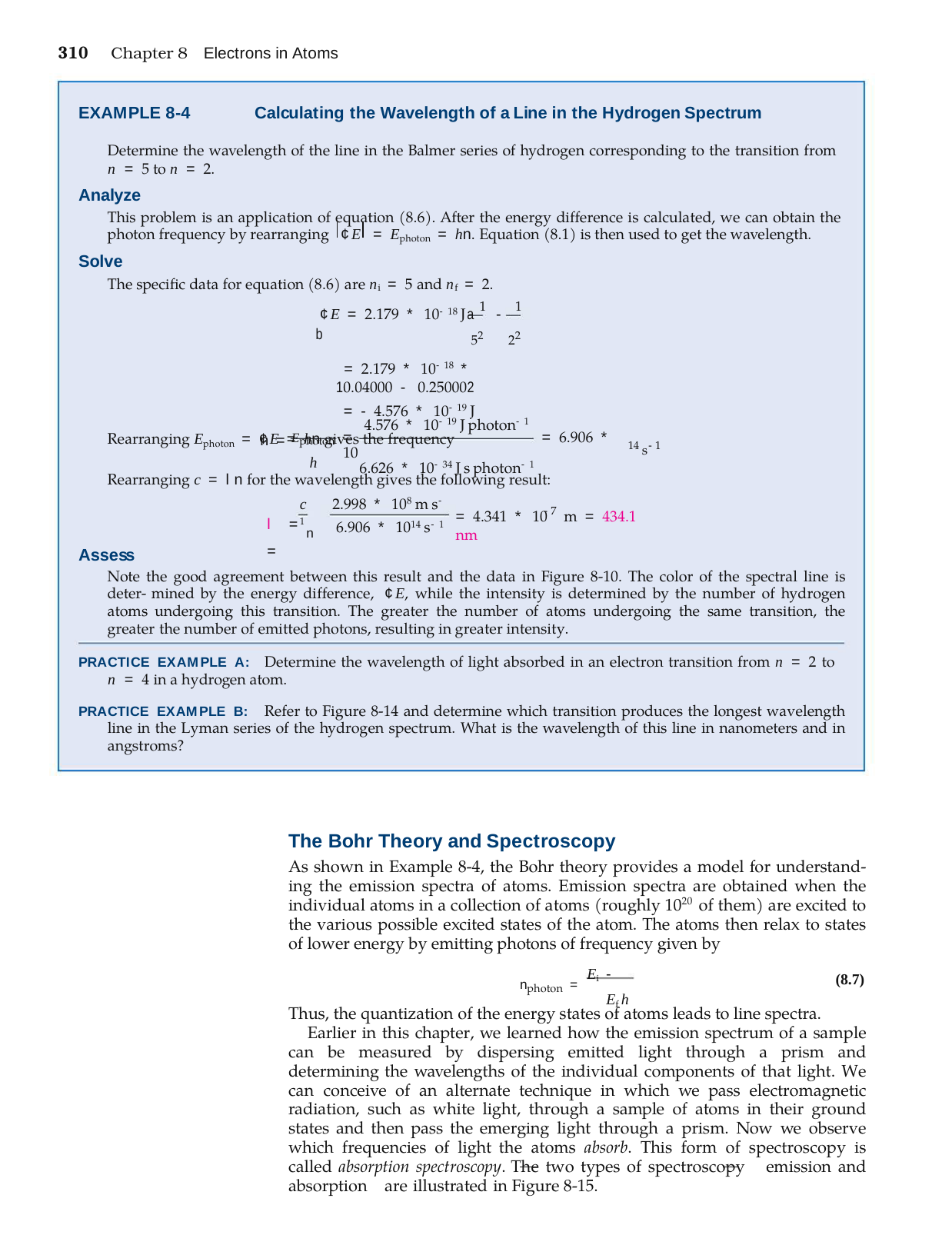

310	Chapter 8	Electrons in Atoms

EXAMPLE 8-4	Calculating the Wavelength of a Line in the Hydrogen Spectrum

Determine the wavelength of the line in the Balmer series of hydrogen corresponding to the transition from
n  =  5 to n  =  2.
Analyze
This problem is an application of equation (8.6). After the energy difference is calculated, we can obtain the photon frequency by rearranging   ¢E   =  Ephoton  =  hn. Equation (8.1) is then used to get the wavelength.
Solve
The specific data for equation (8.6) are ni  =  5 and nf  =  2.

 ¢E  =  2.179  *  10-18 Ja 1   -  1 b
52	22
  =  2.179  *  10-18  *  10.04000  -  0.250002
  =  - 4.576  *  10-19 J
Rearranging Ephoton  =  ¢E  =  hn gives the frequency
4.576  *  10-19 J photon-1
Ephoton h
14 s-1
=	=  6.906  *  10
6.626  *  10-34 J s photon-1
n  =
Rearranging c  =  ln for the wavelength gives the following result:
c	2.998  *  108 m s-1
-7
=  4.341  *  10    m  =  434.1 nm
l  =  n  =
6.906  *  1014 s-1
Assess
Note the good agreement between this result and the data in Figure 8-10. The color of the spectral line is deter- mined by the energy difference,  ¢E, while the intensity is determined by the number of hydrogen atoms undergoing this transition. The greater the number of atoms undergoing the same transition, the greater the number of emitted photons, resulting in greater intensity.

PRACTICE  EXAMPLE  A:	Determine the wavelength of light absorbed in an electron transition from n  =  2 to
n  =  4 in a hydrogen atom.
PRACTICE  EXAMPLE  B:    Refer to Figure 8-14 and determine which transition produces the longest wavelength line in the Lyman series of the hydrogen spectrum. What is the wavelength of this line in nanometers and in angstroms?
The Bohr Theory and Spectroscopy
As shown in Example 8-4, the Bohr theory provides a model for understand- ing the emission spectra of atoms. Emission spectra are obtained when the individual atoms in a collection of atoms (roughly 1020  of them) are excited to the various possible excited states of the atom. The atoms then relax to states of lower energy by emitting photons of frequency given by
Ei  -  Ef h
(8.7)
nphoton  =
Thus, the quantization of the energy states of atoms leads to line spectra.
Earlier in this chapter, we learned how the emission spectrum of a sample can be measured by dispersing emitted light through a prism and determining the wavelengths of the individual components of that light. We can conceive of an alternate technique in which we pass electromagnetic radiation, such as white light, through a sample of atoms in their ground states and then pass the emerging light through a prism. Now we observe which frequencies of light the atoms absorb. This form of spectroscopy is called absorption spectroscopy. The two types of spectroscopy    emission and absorption    are illustrated in Figure 8-15.